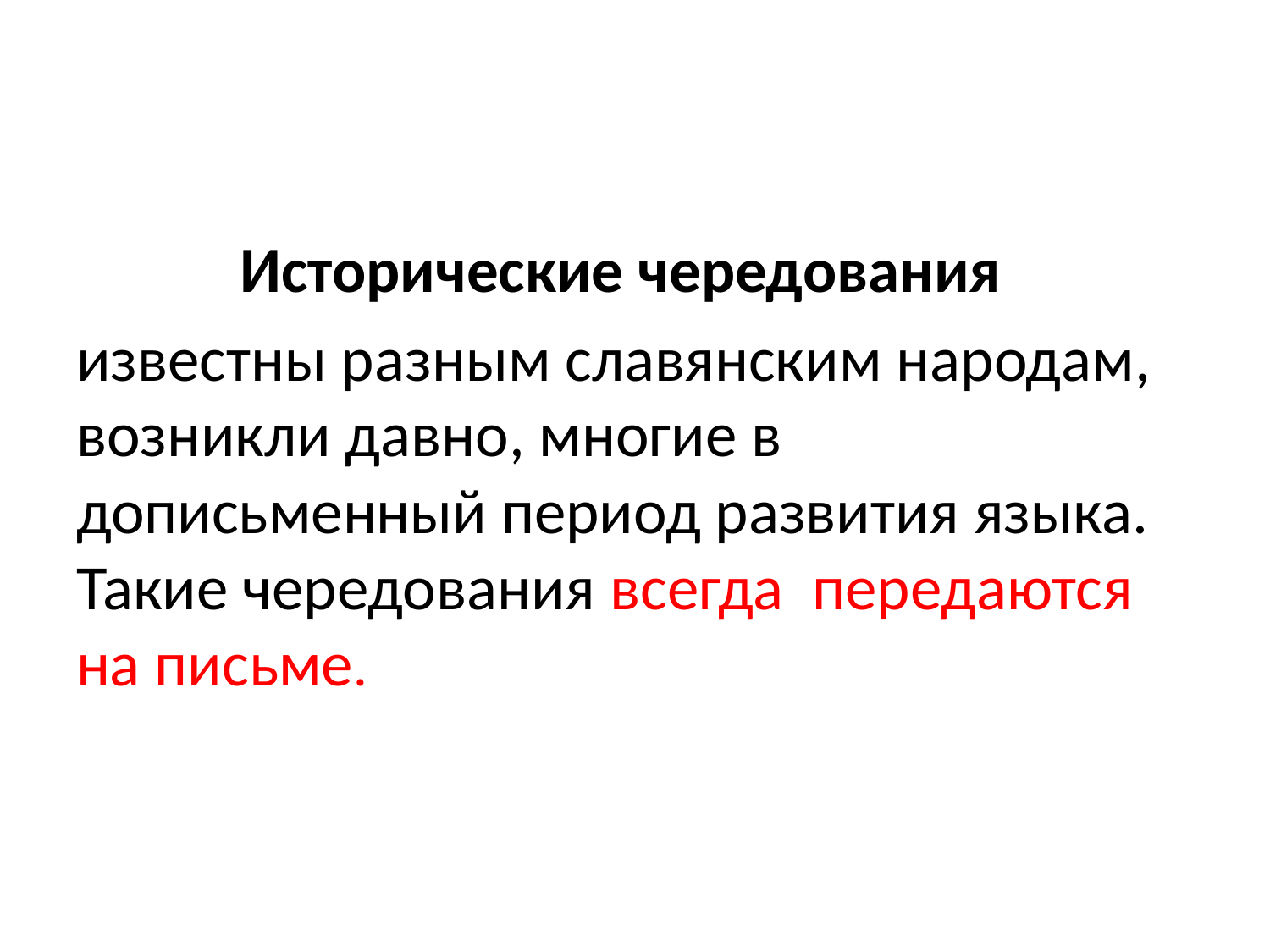

Исторические чередования
известны разным славянским народам, возникли давно, многие в дописьменный период развития языка. Такие чередования всегда  передаются на письме.